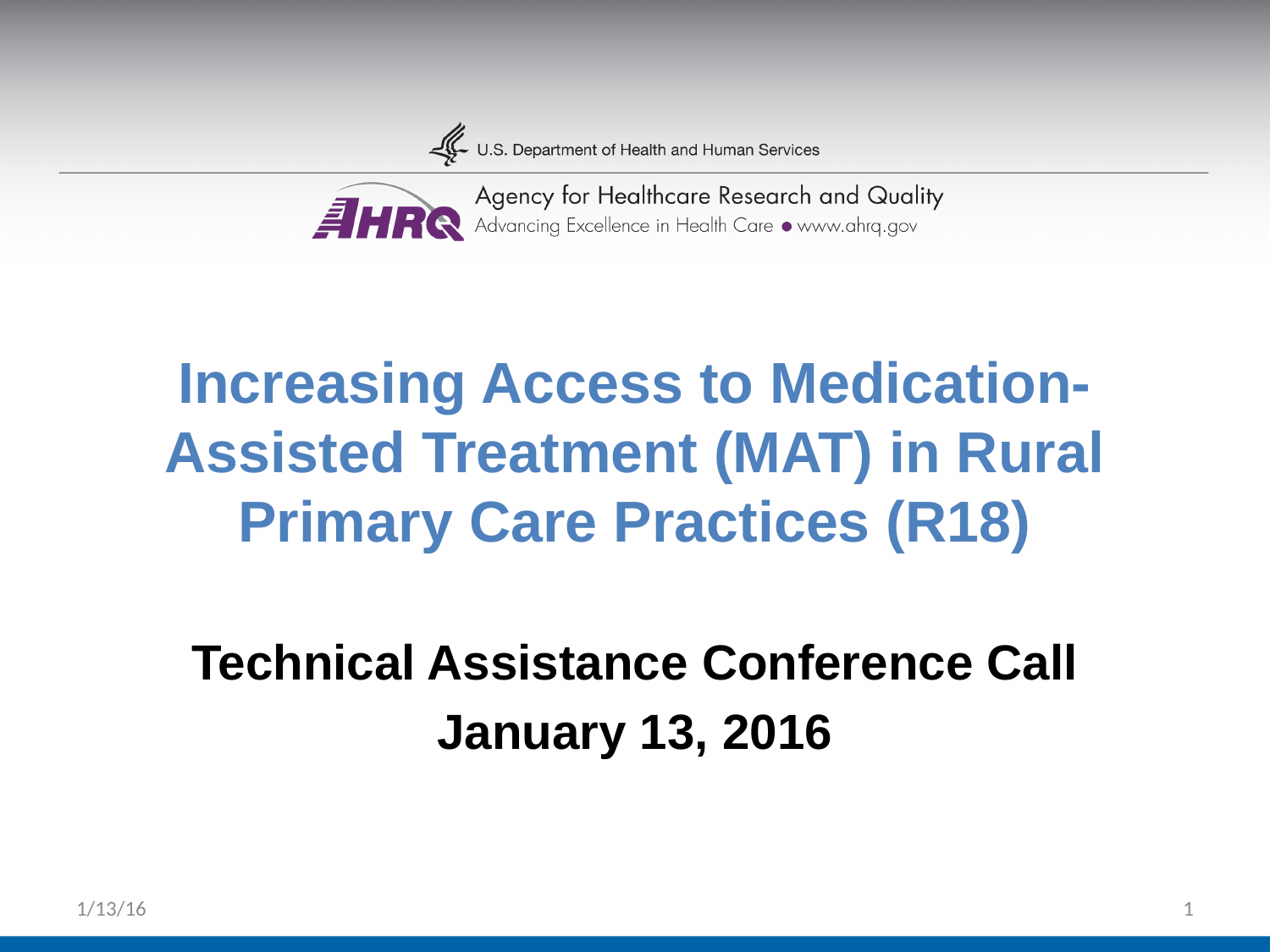

# Increasing Access to Medication-Assisted Treatment (MAT) in Rural Primary Care Practices (R18)
Technical Assistance Conference Call
January 13, 2016
1/13/16
1